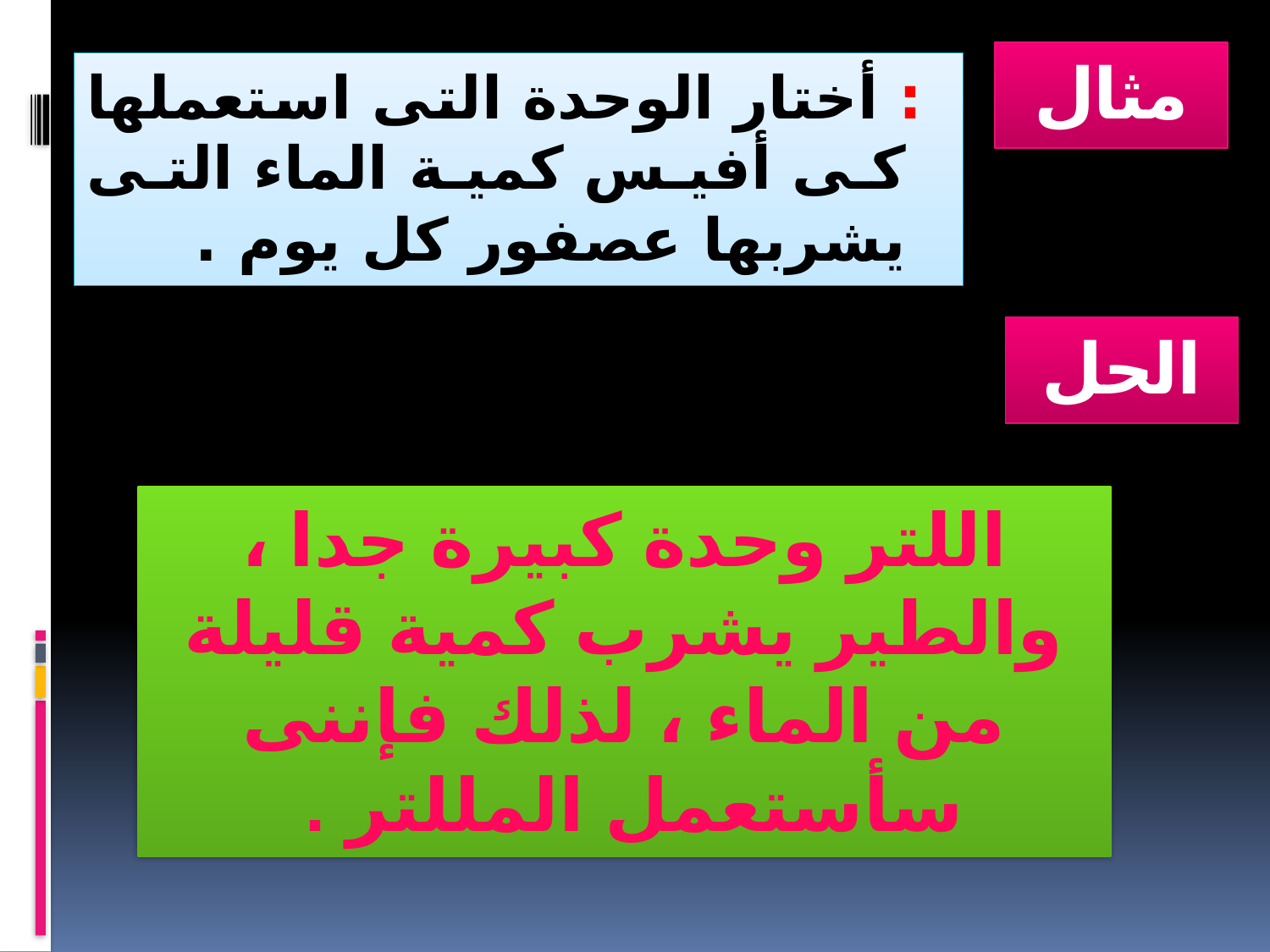

# مثال
 : أختار الوحدة التى استعملها كى أفيس كمية الماء التى يشربها عصفور كل يوم .

الحل
اللتر وحدة كبيرة جدا ، والطير يشرب كمية قليلة من الماء ، لذلك فإننى سأستعمل المللتر .